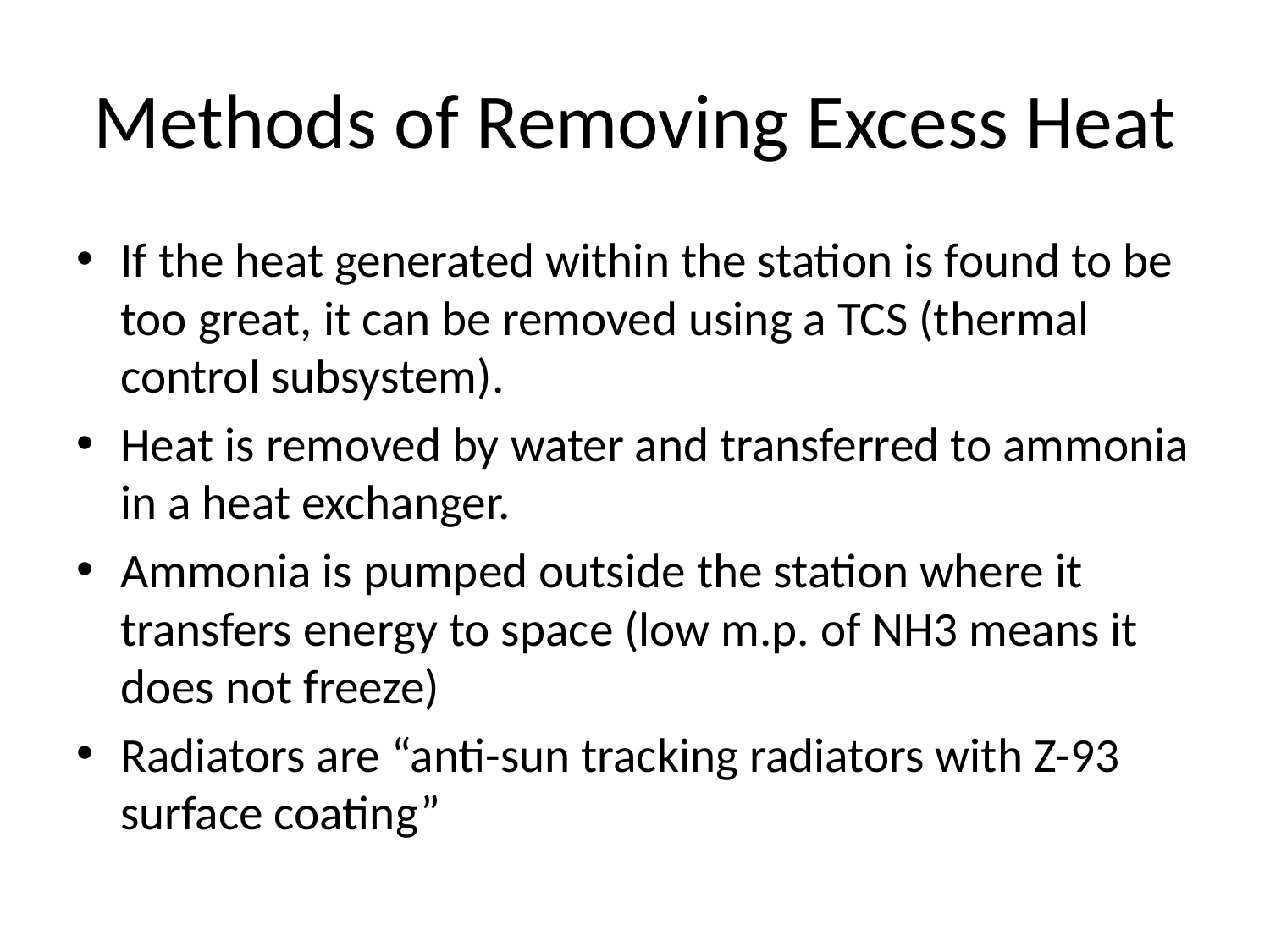

# Methods of Removing Excess Heat
If the heat generated within the station is found to be too great, it can be removed using a TCS (thermal control subsystem).
Heat is removed by water and transferred to ammonia in a heat exchanger.
Ammonia is pumped outside the station where it transfers energy to space (low m.p. of NH3 means it does not freeze)
Radiators are “anti-sun tracking radiators with Z-93 surface coating”